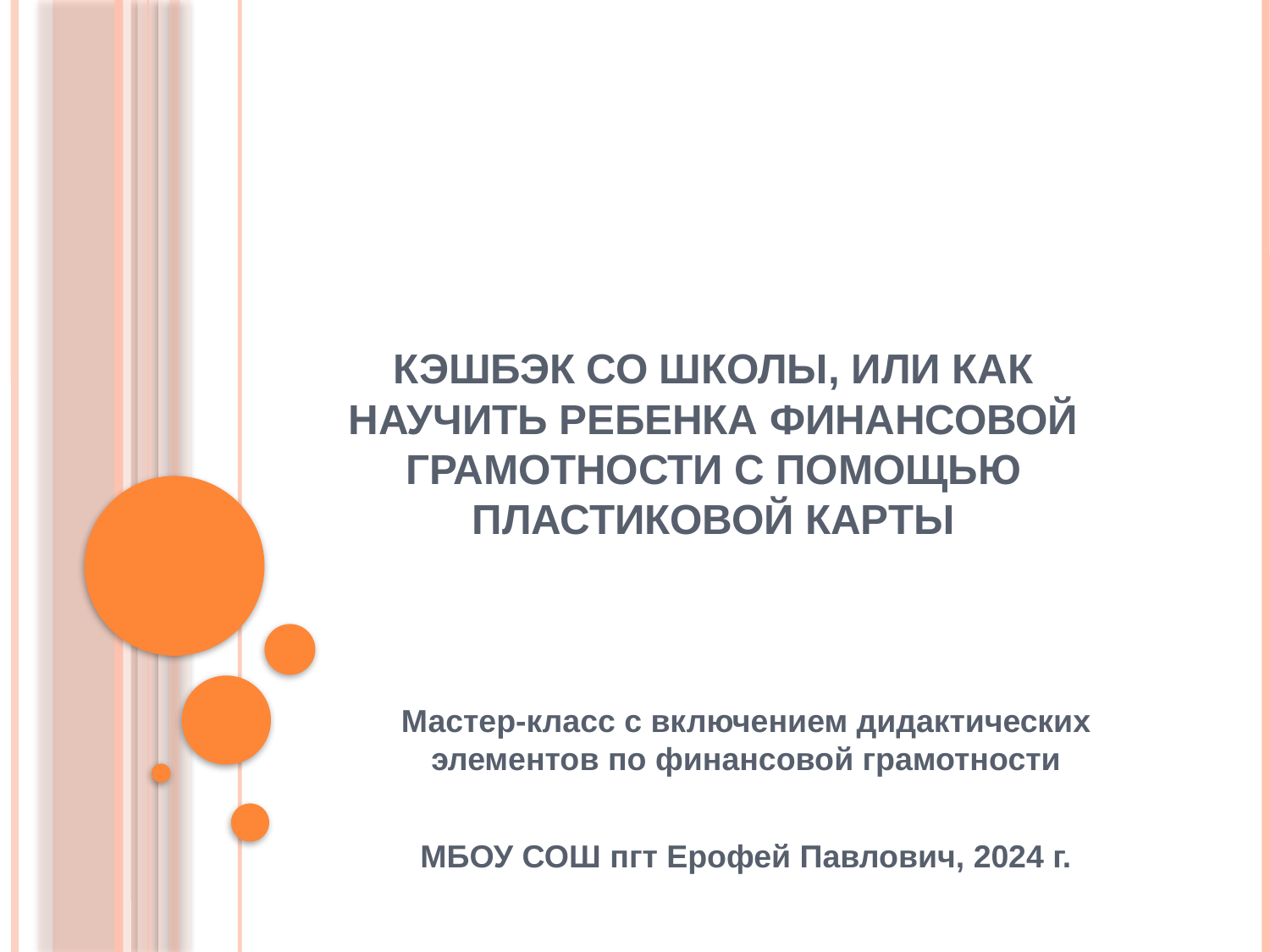

# Кэшбэк со школы, или как научить ребенка финансовой грамотности с помощью пластиковой карты
Мастер-класс с включением дидактических элементов по финансовой грамотности

МБОУ СОШ пгт Ерофей Павлович, 2024 г.